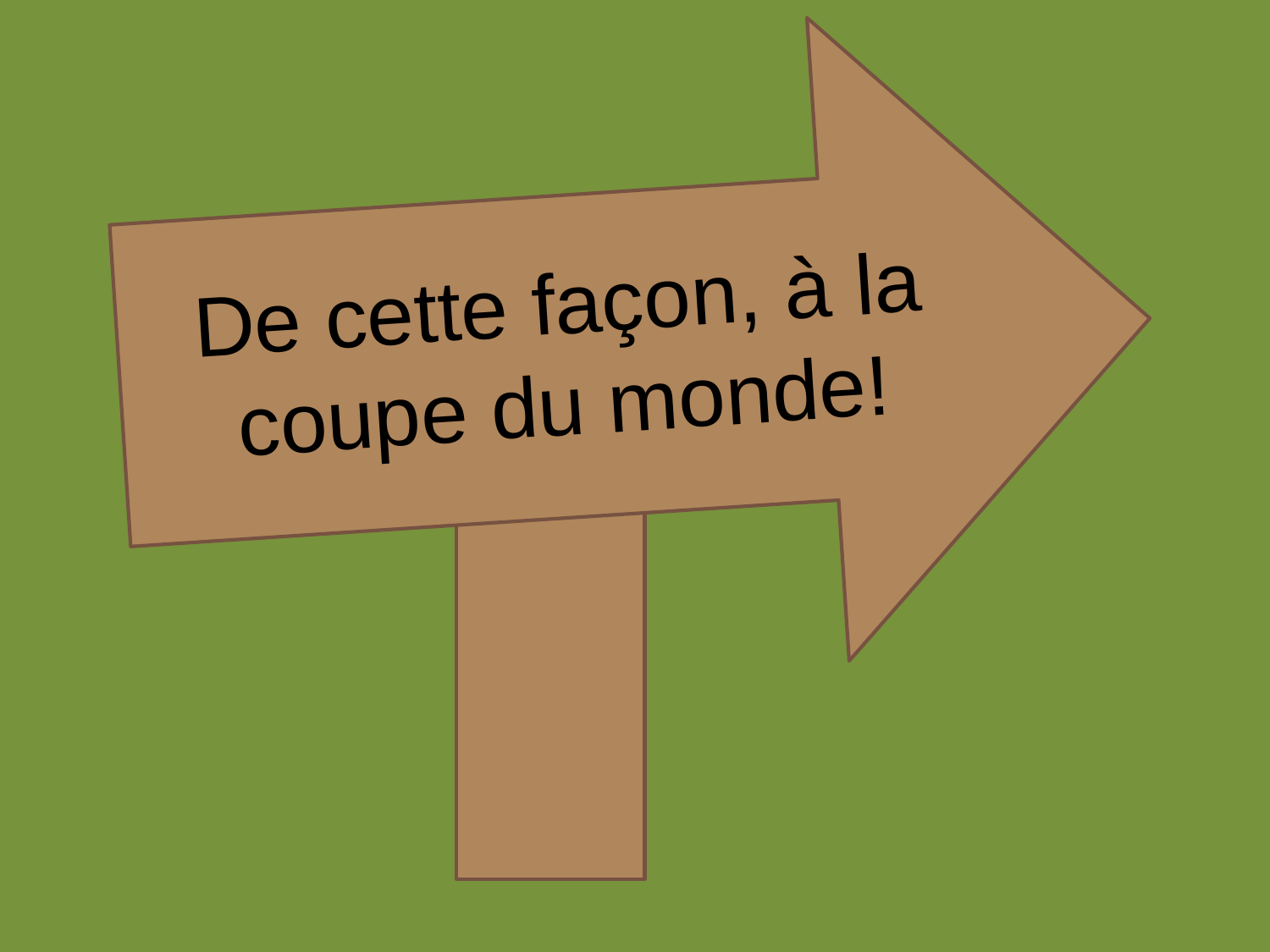

De cette façon, à la coupe du monde!